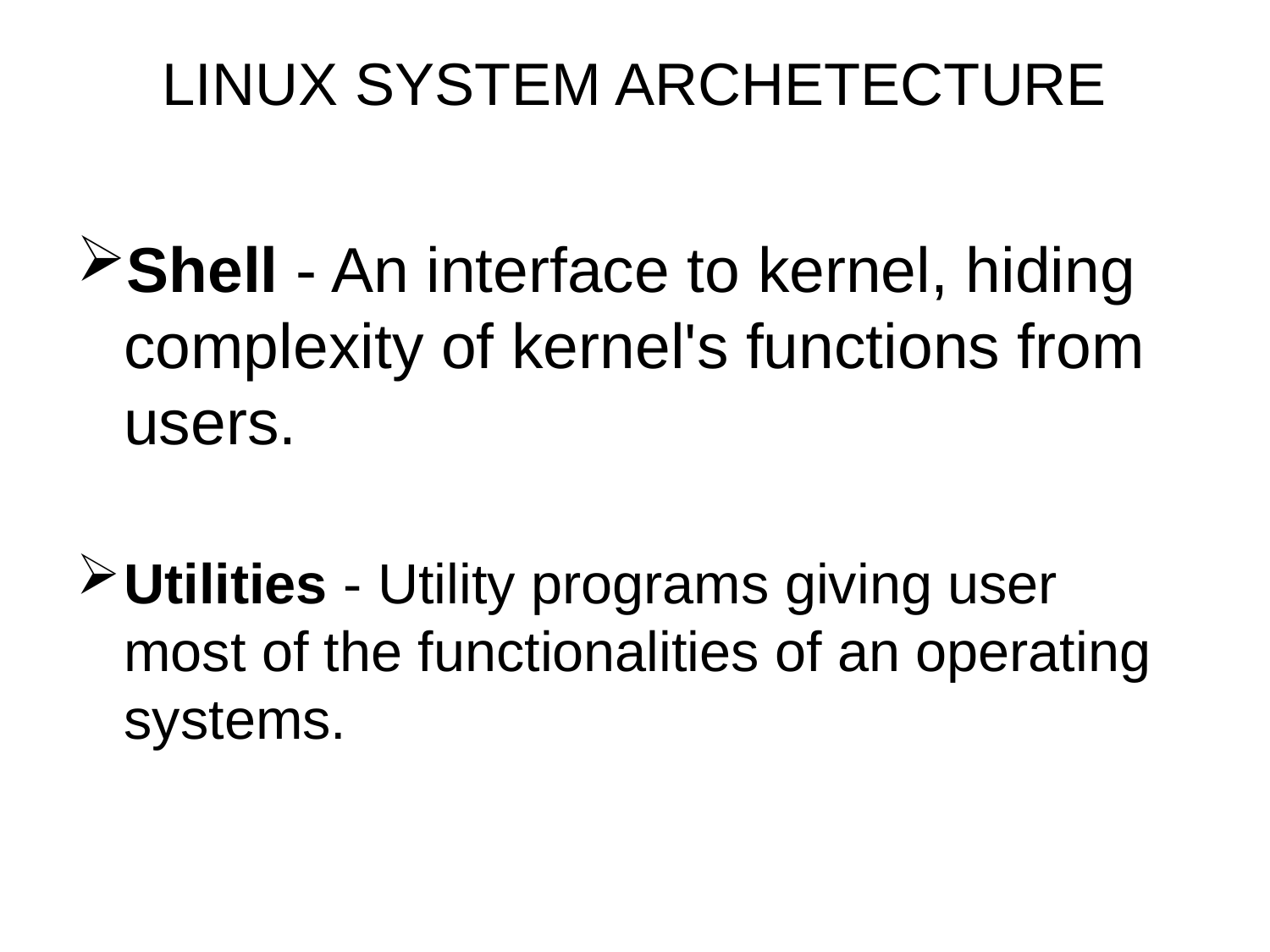

# LINUX SYSTEM ARCHETECTURE
Shell - An interface to kernel, hiding complexity of kernel's functions from users.

Utilities - Utility programs giving user most of the functionalities of an operating systems.